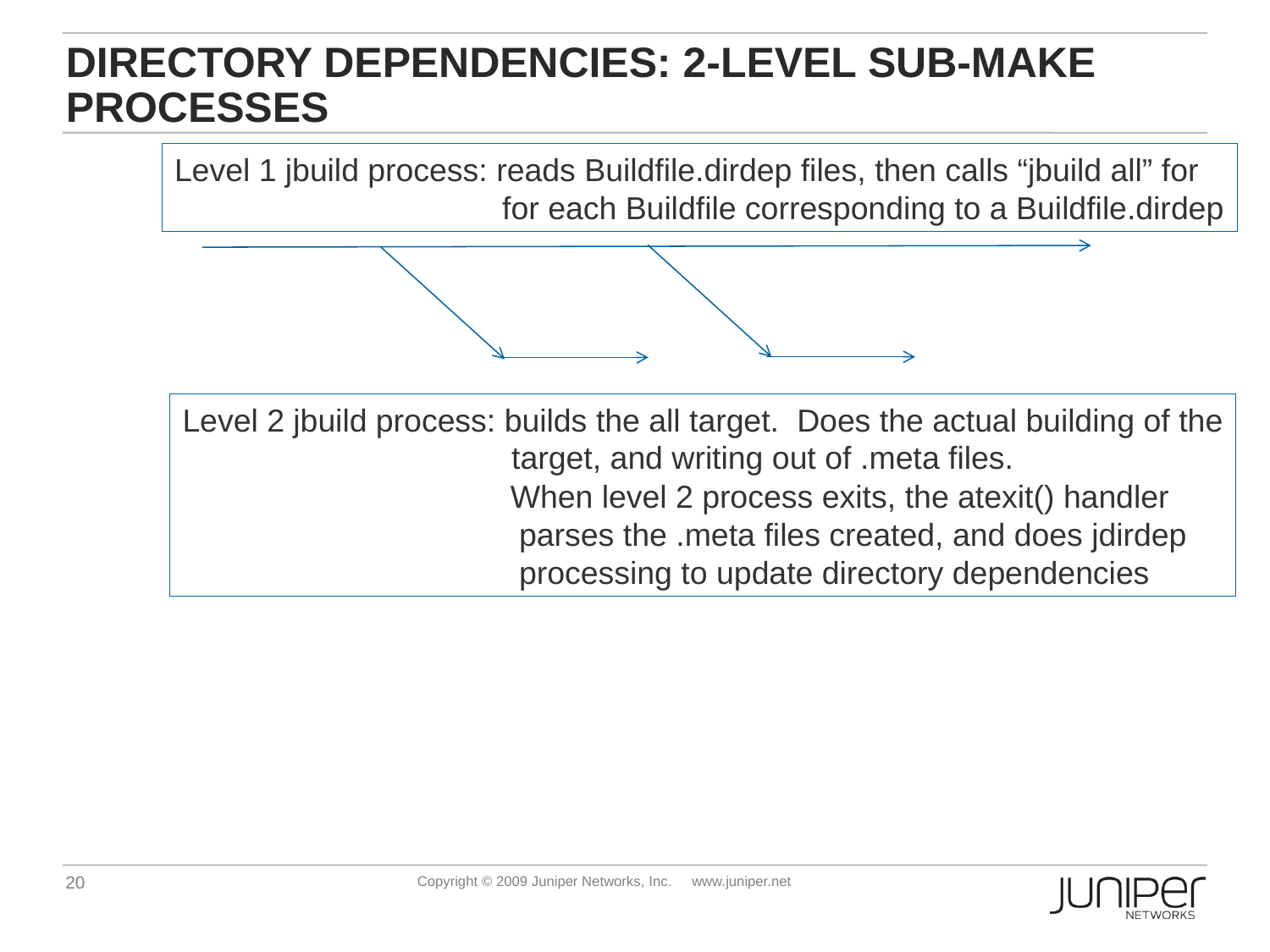

# Directory dependencies: 2-level sub-make processes
Level 1 jbuild process: reads Buildfile.dirdep files, then calls “jbuild all” for
                                     for each Buildfile corresponding to a Buildfile.dirdep
Level 2 jbuild process: builds the all target.  Does the actual building of the
                                     target, and writing out of .meta files.
                                     When level 2 process exits, the atexit() handler
                                      parses the .meta files created, and does jdirdep
                                      processing to update directory dependencies